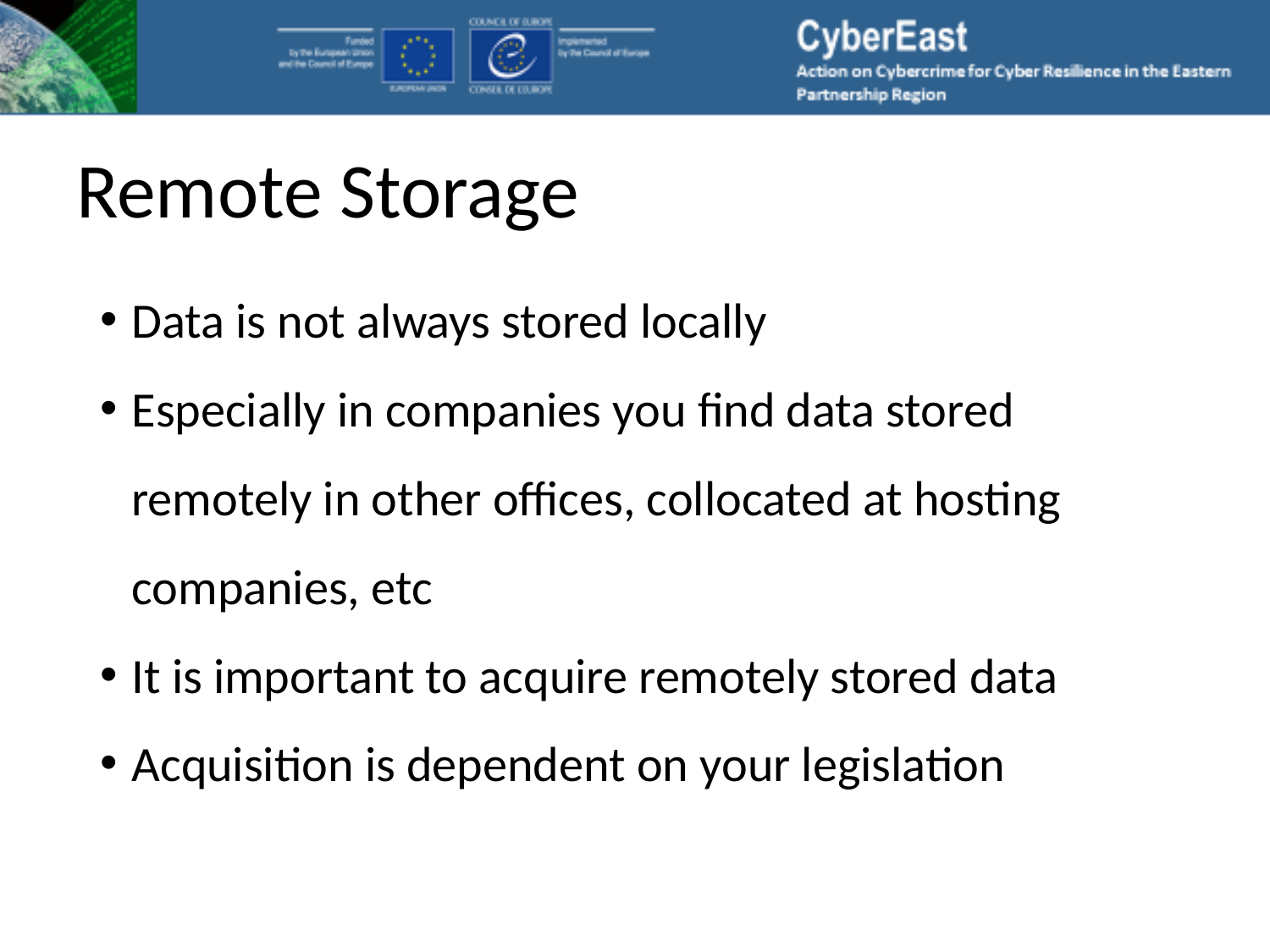

# Remote Storage
Data is not always stored locally
Especially in companies you find data stored remotely in other offices, collocated at hosting companies, etc
It is important to acquire remotely stored data
Acquisition is dependent on your legislation